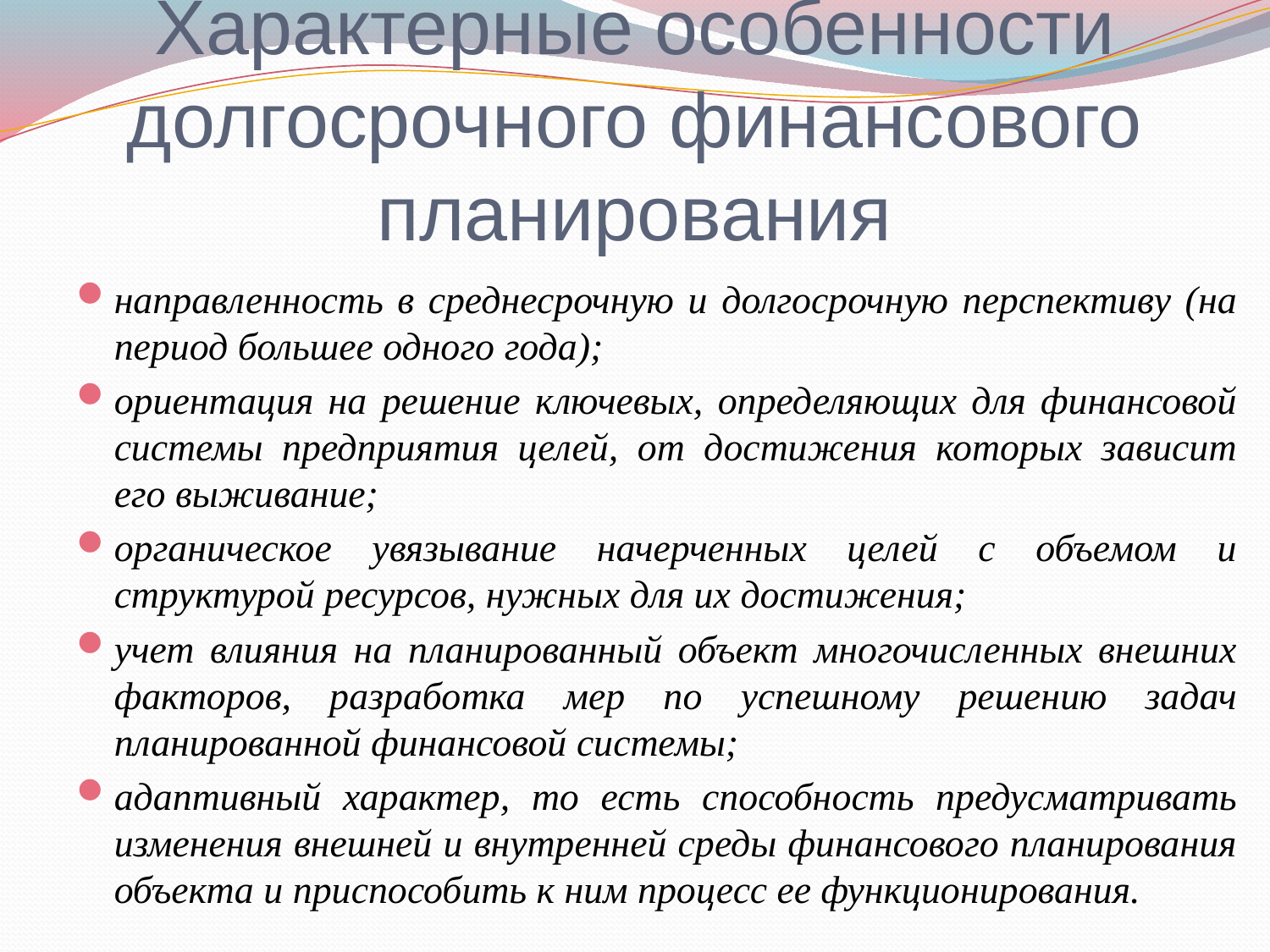

# Характерные особенности долгосрочного финансового планирования
направленность в среднесрочную и долгосрочную перспективу (на период большее одного года);
ориентация на решение ключевых, определяющих для финансовой системы предприятия целей, от достижения которых зависит его выживание;
органическое увязывание начерченных целей с объемом и структурой ресурсов, нужных для их достижения;
учет влияния на планированный объект многочисленных внешних факторов, разработка мер по успешному решению задач планированной финансовой системы;
адаптивный характер, то есть способность предусматривать изменения внешней и внутренней среды финансового планирования объекта и приспособить к ним процесс ее функционирования.